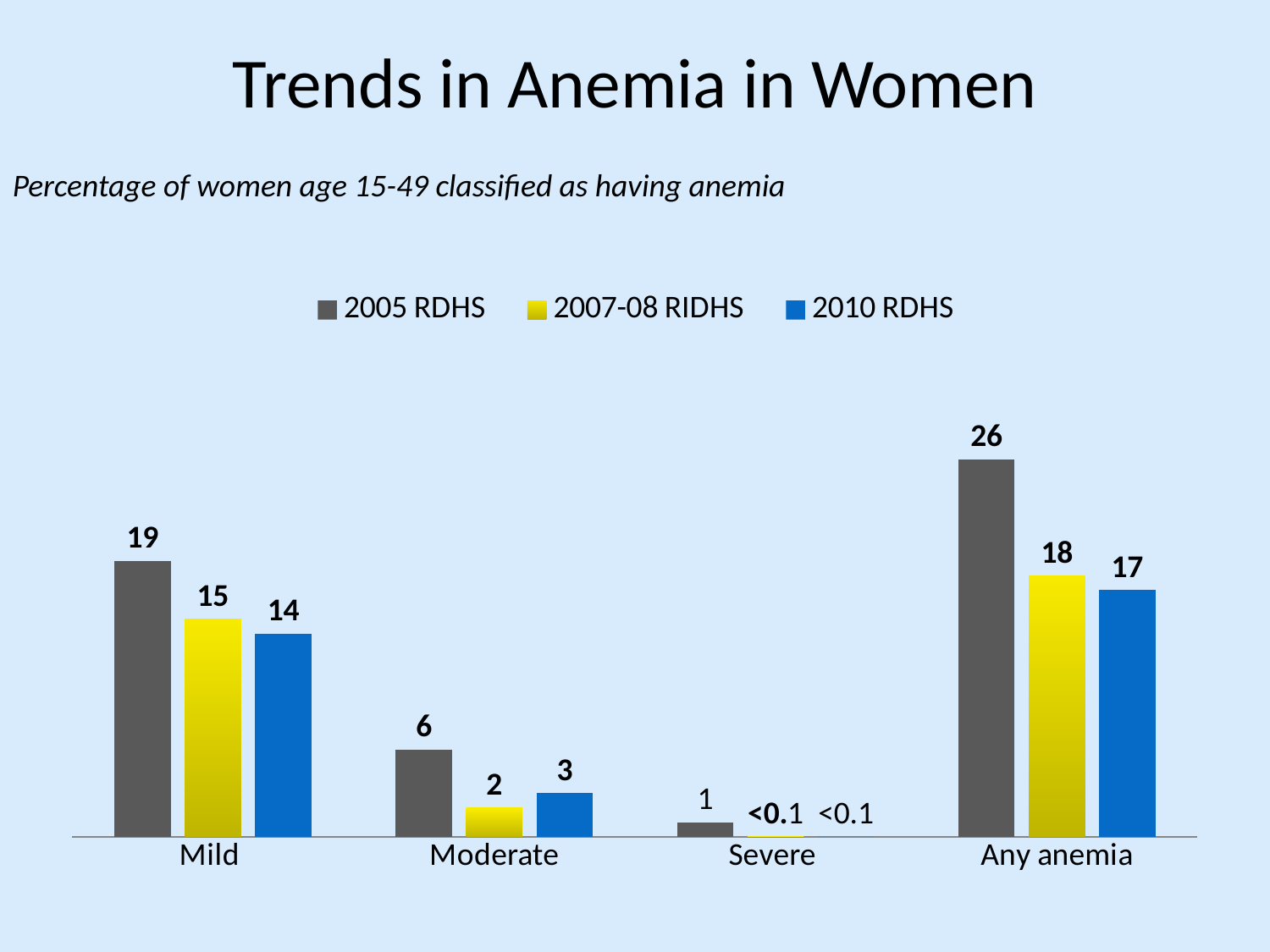

# Trends in Anemia in Women
Percentage of women age 15-49 classified as having anemia

### Chart

| Category | 2005 RDHS | 2007-08 RIDHS | 2010 RDHS |
|---|---|---|---|
| Mild  | 19.0 | 15.0 | 14.0 |
| Moderate | 6.0 | 2.0 | 3.0 |
| Severe  | 1.0 | 0.0 | 0.0 |
| Any anemia | 26.0 | 18.0 | 17.0 |